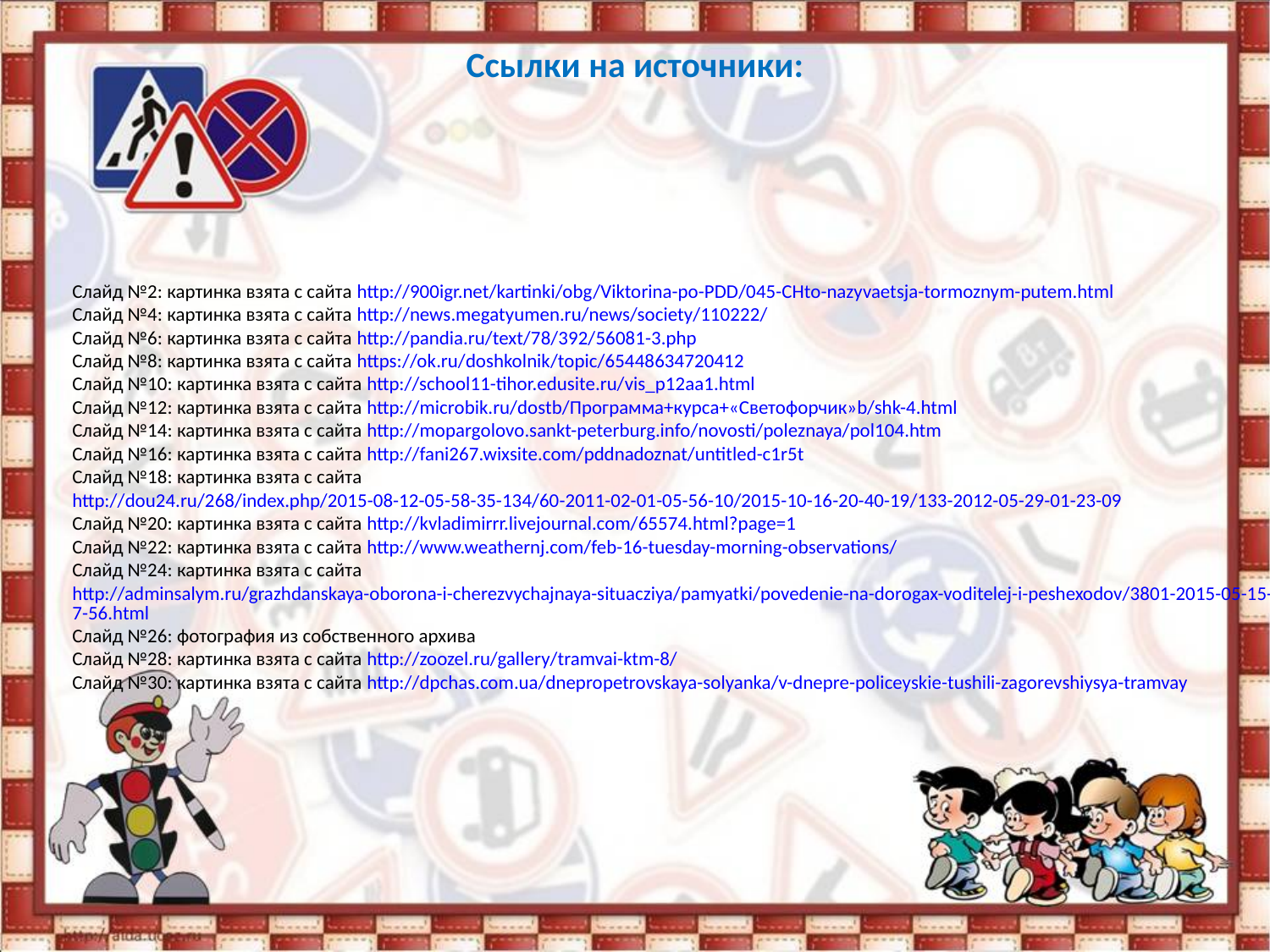

# Ссылки на источники:
Слайд №2: картинка взята с сайта http://900igr.net/kartinki/obg/Viktorina-po-PDD/045-CHto-nazyvaetsja-tormoznym-putem.html
Слайд №4: картинка взята с сайта http://news.megatyumen.ru/news/society/110222/
Слайд №6: картинка взята с сайта http://pandia.ru/text/78/392/56081-3.php
Слайд №8: картинка взята с сайта https://ok.ru/doshkolnik/topic/65448634720412
Слайд №10: картинка взята с сайта http://school11-tihor.edusite.ru/vis_p12aa1.html
Слайд №12: картинка взята с сайта http://microbik.ru/dostb/Программа+курса+«Светофорчик»b/shk-4.html
Слайд №14: картинка взята с сайта http://mopargolovo.sankt-peterburg.info/novosti/poleznaya/pol104.htm
Слайд №16: картинка взята с сайта http://fani267.wixsite.com/pddnadoznat/untitled-c1r5t
Слайд №18: картинка взята с сайта http://dou24.ru/268/index.php/2015-08-12-05-58-35-134/60-2011-02-01-05-56-10/2015-10-16-20-40-19/133-2012-05-29-01-23-09
Слайд №20: картинка взята с сайта http://kvladimirrr.livejournal.com/65574.html?page=1
Слайд №22: картинка взята с сайта http://www.weathernj.com/feb-16-tuesday-morning-observations/
Слайд №24: картинка взята с сайта http://adminsalym.ru/grazhdanskaya-oborona-i-cherezvychajnaya-situacziya/pamyatki/povedenie-na-dorogax-voditelej-i-peshexodov/3801-2015-05-15-13-37-56.html
Слайд №26: фотография из собственного архива
Слайд №28: картинка взята с сайта http://zoozel.ru/gallery/tramvai-ktm-8/
Слайд №30: картинка взята с сайта http://dpchas.com.ua/dnepropetrovskaya-solyanka/v-dnepre-policeyskie-tushili-zagorevshiysya-tramvay